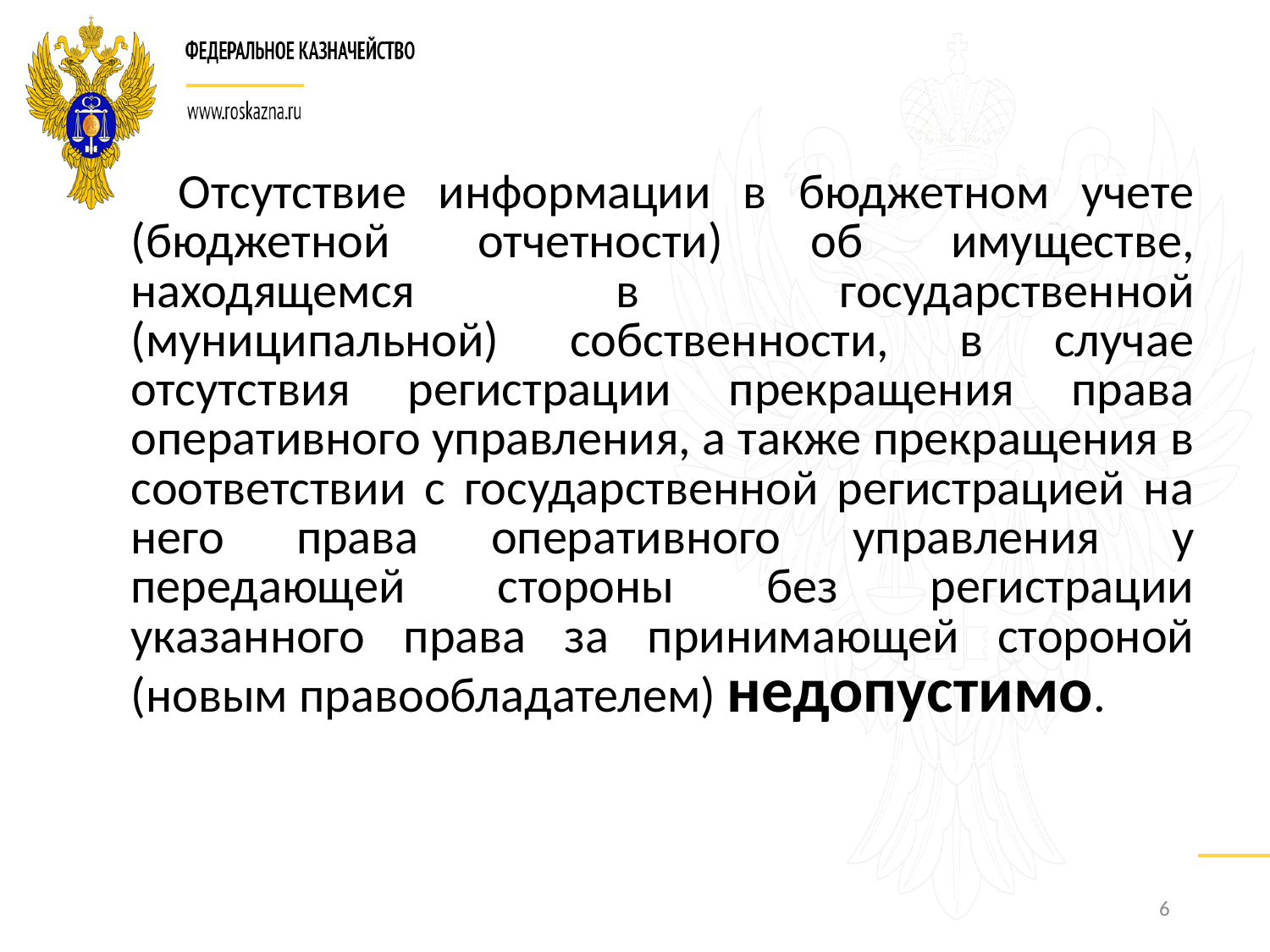

| Отсутствие информации в бюджетном учете (бюджетной отчетности) об имуществе, находящемся в государственной (муниципальной) собственности, в случае отсутствия регистрации прекращения права оперативного управления, а также прекращения в соответствии с государственной регистрацией на него права оперативного управления у передающей стороны без регистрации указанного права за принимающей стороной (новым правообладателем) недопустимо. |
| --- |
6